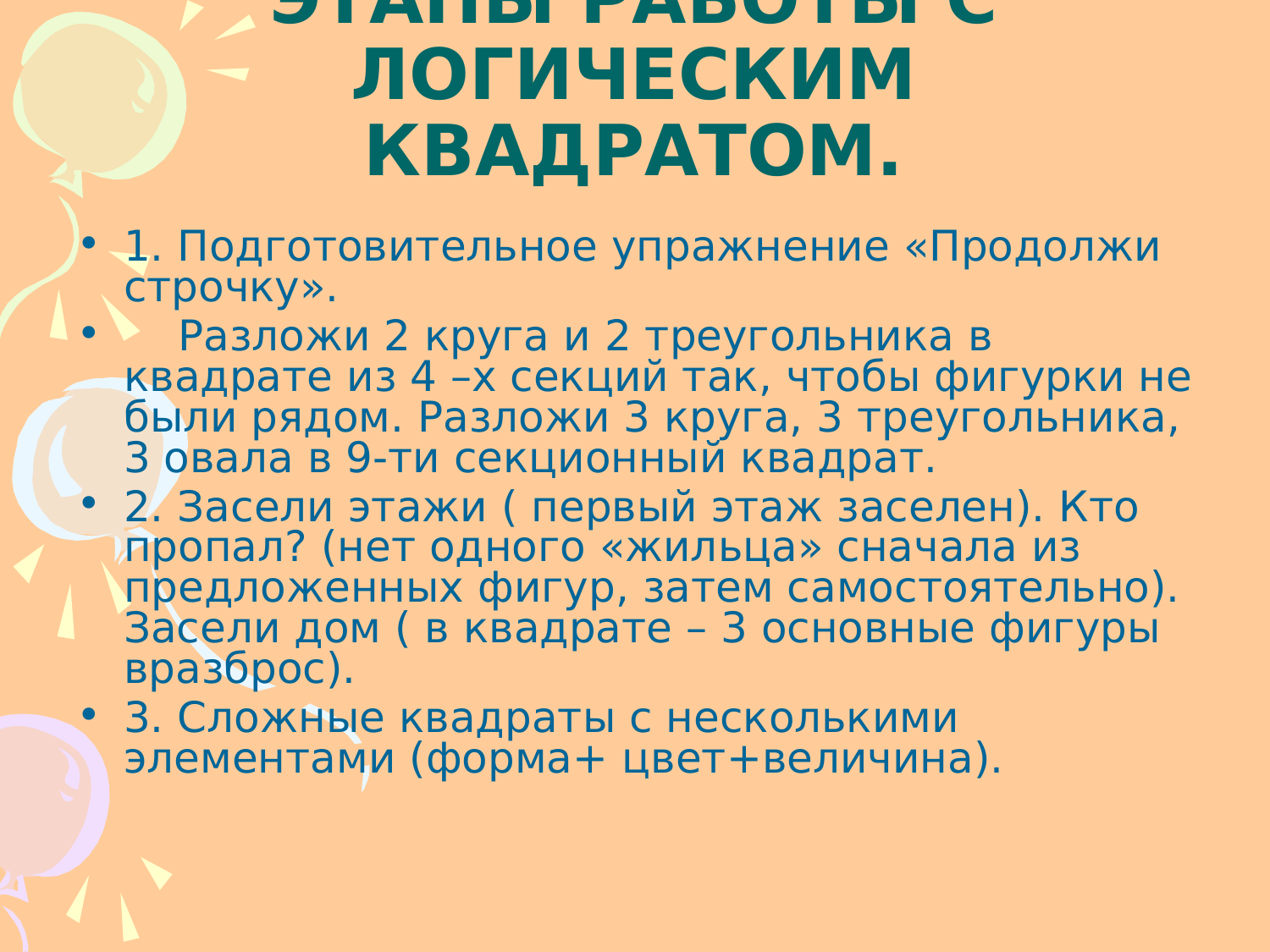

# ЭТАПЫ РАБОТЫ С ЛОГИЧЕСКИМ КВАДРАТОМ.
1. Подготовительное упражнение «Продолжи строчку».
    Разложи 2 круга и 2 треугольника в квадрате из 4 –х секций так, чтобы фигурки не были рядом. Разложи 3 круга, 3 треугольника, 3 овала в 9-ти секционный квадрат.
2. Засели этажи ( первый этаж заселен). Кто пропал? (нет одного «жильца» сначала из предложенных фигур, затем самостоятельно). Засели дом ( в квадрате – 3 основные фигуры вразброс).
3. Сложные квадраты с несколькими элементами (форма+ цвет+величина).